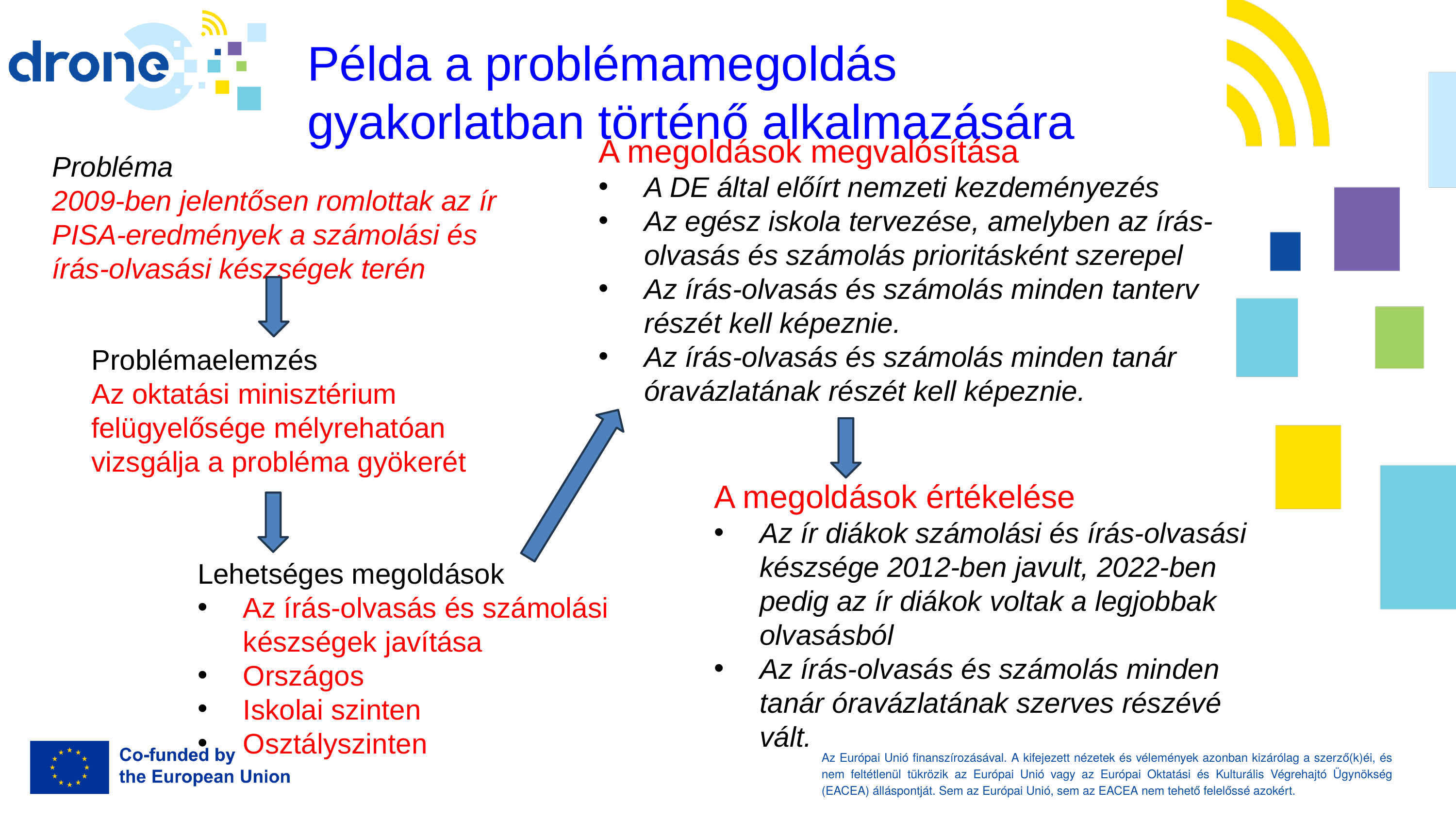

Példa a problémamegoldás gyakorlatban történő alkalmazására
A megoldások megvalósítása
A DE által előírt nemzeti kezdeményezés
Az egész iskola tervezése, amelyben az írás-olvasás és számolás prioritásként szerepel
Az írás-olvasás és számolás minden tanterv részét kell képeznie.
Az írás-olvasás és számolás minden tanár óravázlatának részét kell képeznie.

Probléma
2009-ben jelentősen romlottak az ír PISA-eredmények a számolási és írás-olvasási készségek terén
.
02.
01.

Problémaelemzés
Az oktatási minisztérium felügyelősége mélyrehatóan vizsgálja a probléma gyökerét

A megoldások értékelése
Az ír diákok számolási és írás-olvasási készsége 2012-ben javult, 2022-ben pedig az ír diákok voltak a legjobbak olvasásból
Az írás-olvasás és számolás minden tanár óravázlatának szerves részévé vált.

Lehetséges megoldások
Az írás-olvasás és számolási készségek javítása
Országos
Iskolai szinten
Osztályszinten
04.

Az Európai Unió finanszírozásával. A kifejezett nézetek és vélemények azonban kizárólag a szerző(k)éi, és nem feltétlenül tükrözik az Európai Unió vagy az Európai Oktatási és Kulturális Végrehajtó Ügynökség (EACEA) álláspontját. Sem az Európai Unió, sem az EACEA nem tehető felelőssé azokért.